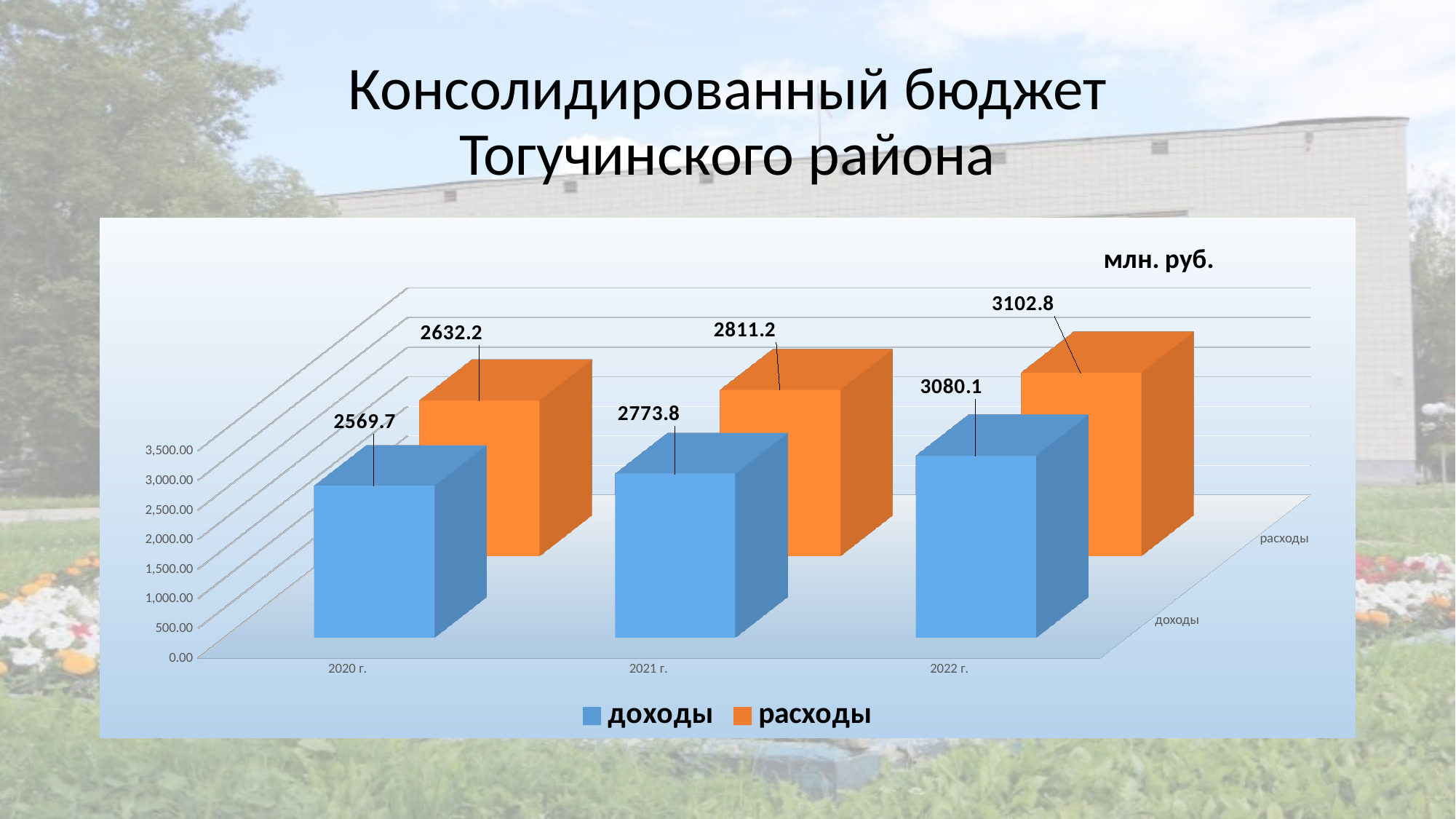

# Консолидированный бюджет Тогучинского района

[unsupported chart]